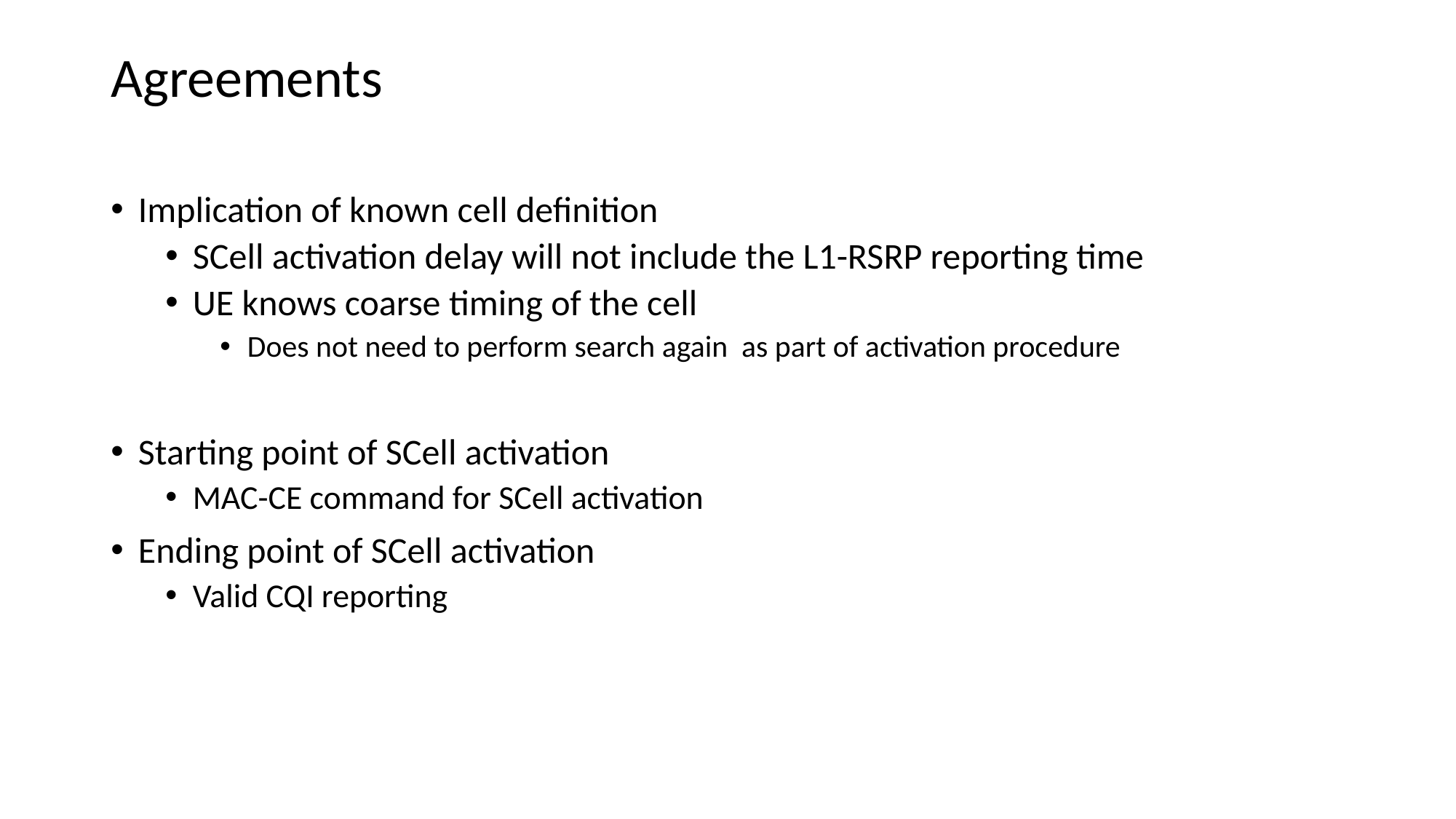

# Agreements

Implication of known cell definition
SCell activation delay will not include the L1-RSRP reporting time
UE knows coarse timing of the cell
Does not need to perform search again  as part of activation procedure

Starting point of SCell activation
MAC-CE command for SCell activation
Ending point of SCell activation
Valid CQI reporting